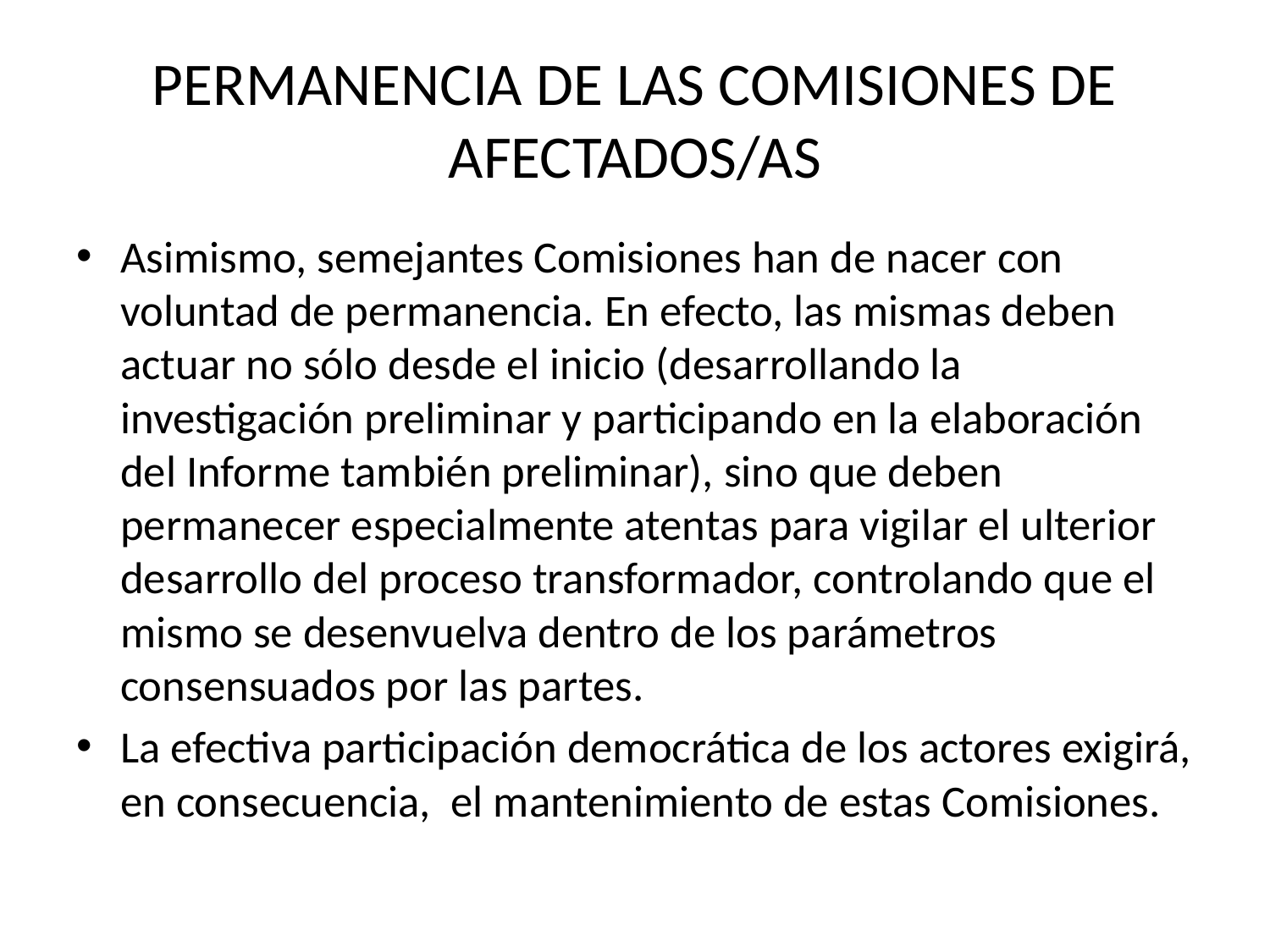

# PERMANENCIA DE LAS COMISIONES DE AFECTADOS/AS
Asimismo, semejantes Comisiones han de nacer con voluntad de permanencia. En efecto, las mismas deben actuar no sólo desde el inicio (desarrollando la investigación preliminar y participando en la elaboración del Informe también preliminar), sino que deben permanecer especialmente atentas para vigilar el ulterior desarrollo del proceso transformador, controlando que el mismo se desenvuelva dentro de los parámetros consensuados por las partes.
La efectiva participación democrática de los actores exigirá, en consecuencia,  el mantenimiento de estas Comisiones.